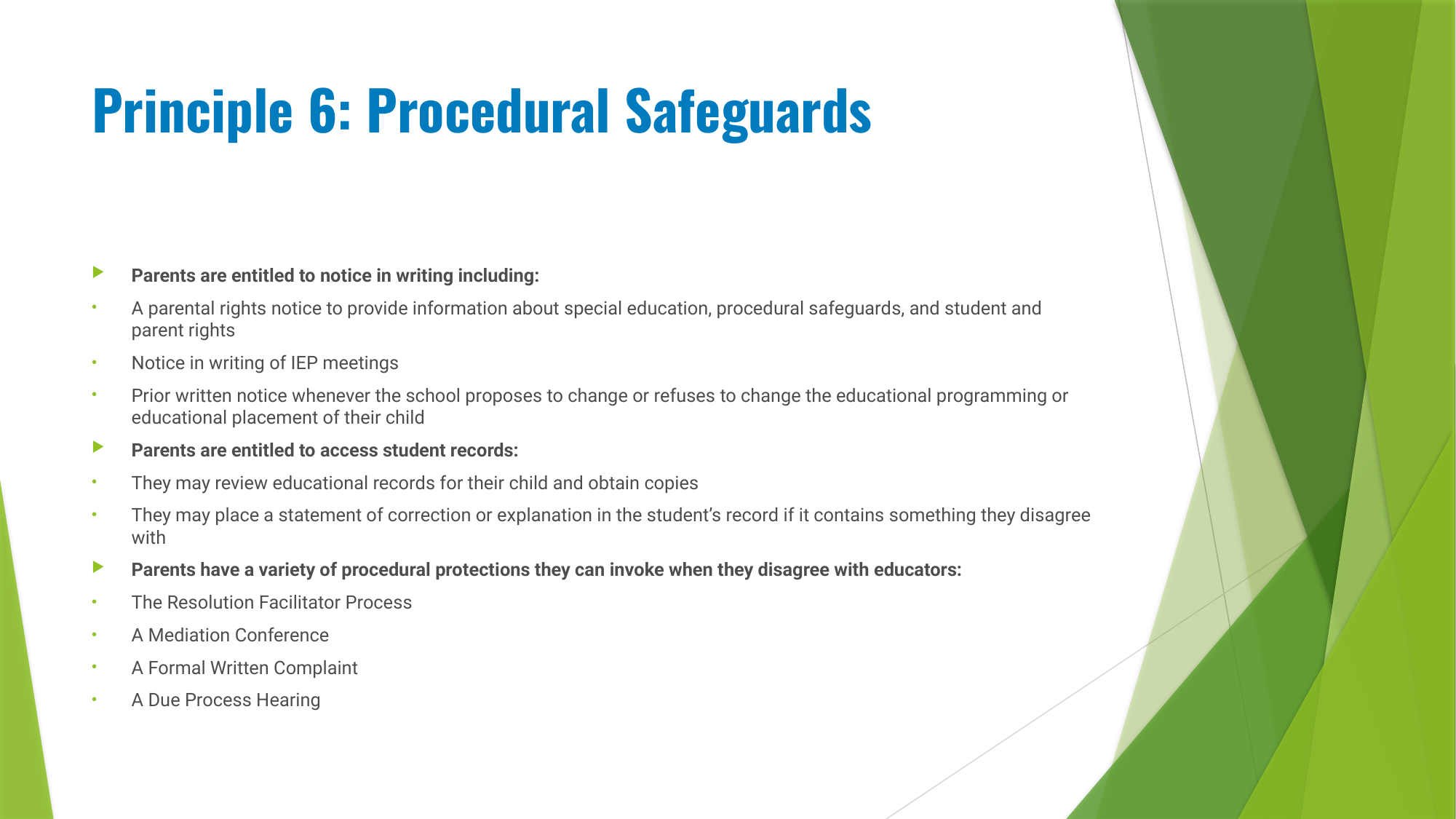

# Principle 6: Procedural Safeguards
Parents are entitled to notice in writing including:
A parental rights notice to provide information about special education, procedural safeguards, and student and parent rights
Notice in writing of IEP meetings
Prior written notice whenever the school proposes to change or refuses to change the educational programming or educational placement of their child
Parents are entitled to access student records:
They may review educational records for their child and obtain copies
They may place a statement of correction or explanation in the student’s record if it contains something they disagree with
Parents have a variety of procedural protections they can invoke when they disagree with educators:
The Resolution Facilitator Process
A Mediation Conference
A Formal Written Complaint
A Due Process Hearing